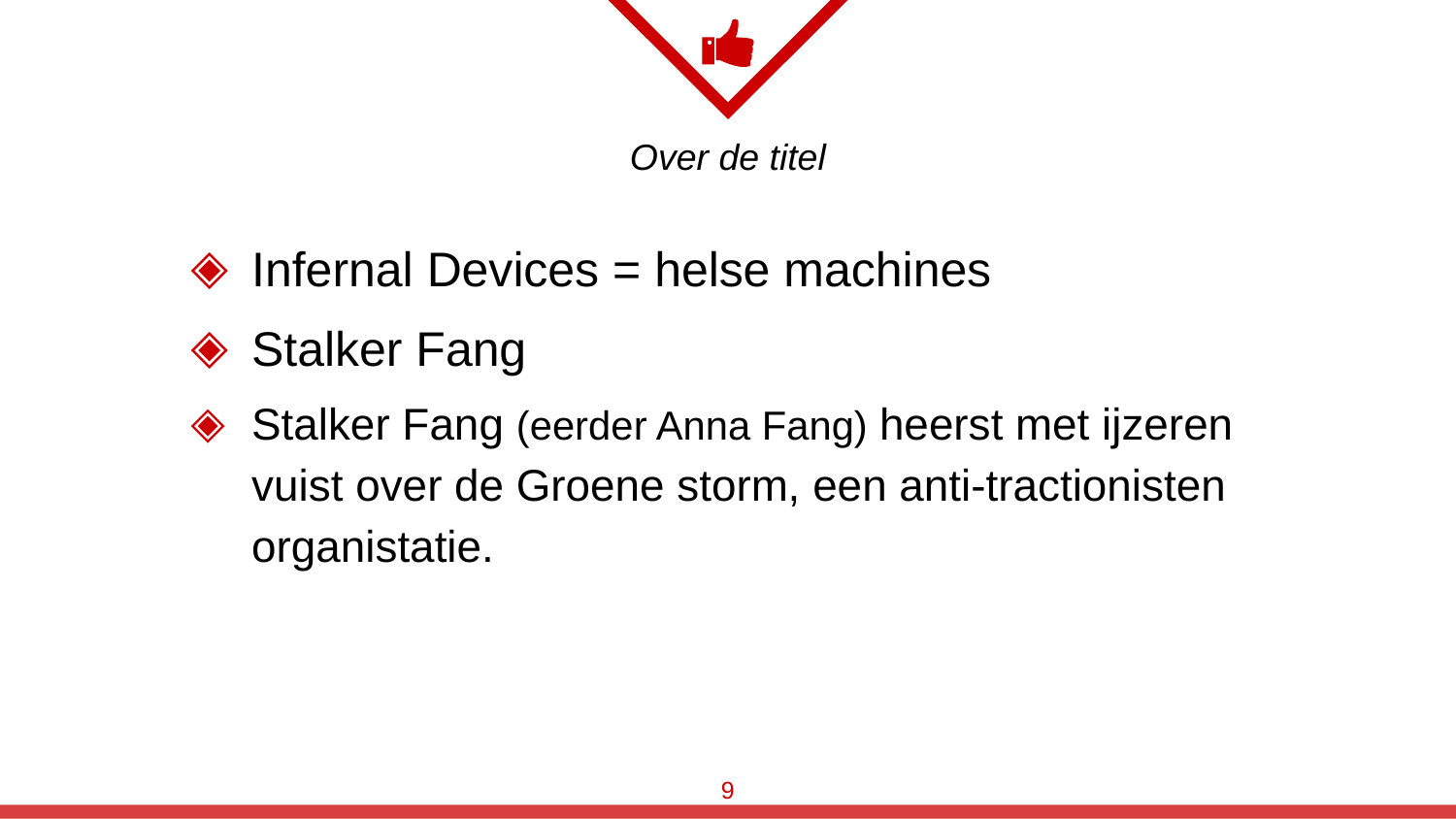

# Over de titel
Infernal Devices = helse machines
Stalker Fang
Stalker Fang (eerder Anna Fang) heerst met ijzeren vuist over de Groene storm, een anti-tractionisten organistatie.

9